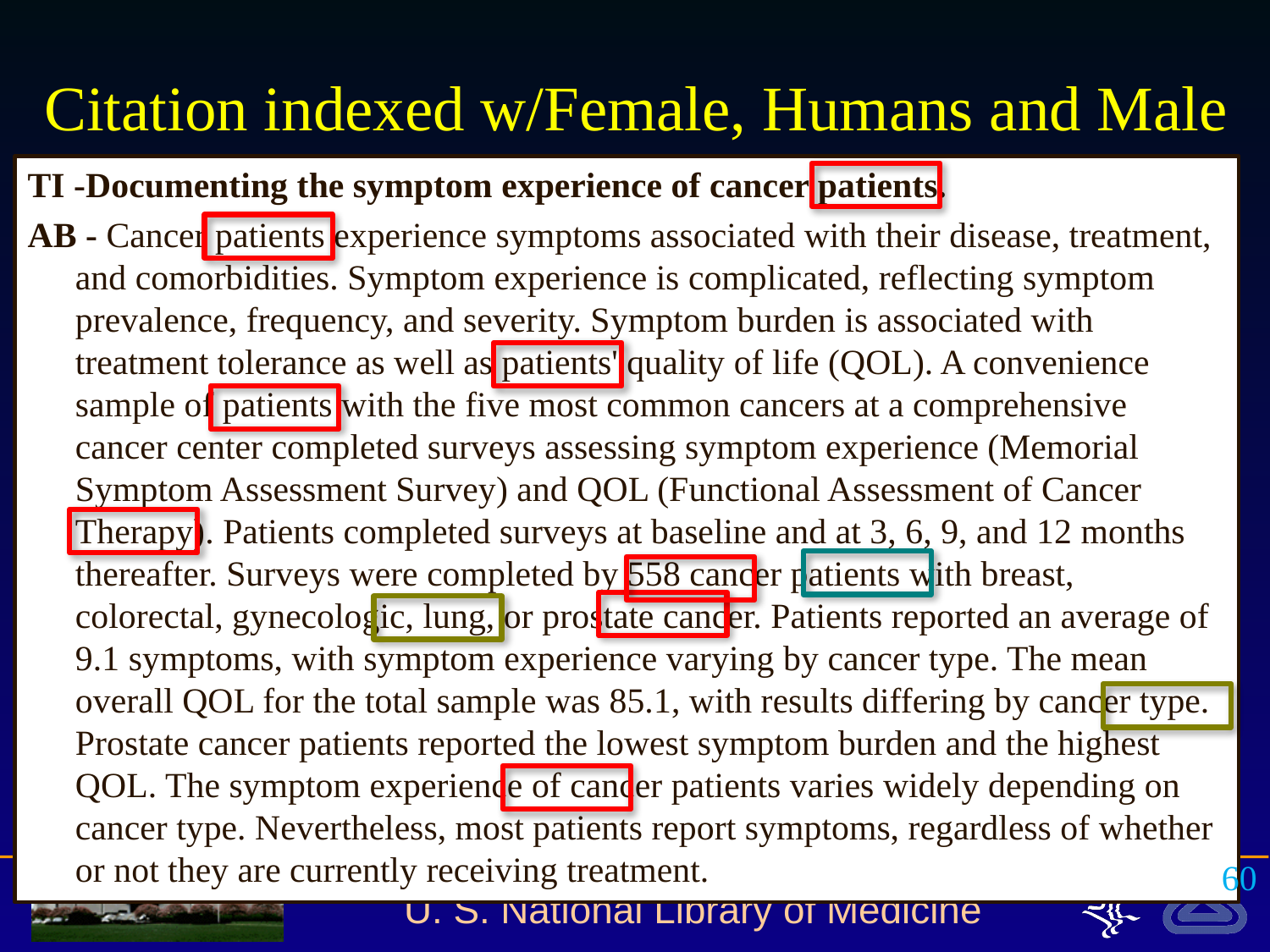

# Citation indexed w/Female, Humans and Male
TI -Documenting the symptom experience of cancer patients.
AB - Cancer patients experience symptoms associated with their disease, treatment, and comorbidities. Symptom experience is complicated, reflecting symptom prevalence, frequency, and severity. Symptom burden is associated with treatment tolerance as well as patients' quality of life (QOL). A convenience sample of patients with the five most common cancers at a comprehensive cancer center completed surveys assessing symptom experience (Memorial Symptom Assessment Survey) and QOL (Functional Assessment of Cancer Therapy). Patients completed surveys at baseline and at 3, 6, 9, and 12 months thereafter. Surveys were completed by 558 cancer patients with breast, colorectal, gynecologic, lung, or prostate cancer. Patients reported an average of 9.1 symptoms, with symptom experience varying by cancer type. The mean overall QOL for the total sample was 85.1, with results differing by cancer type. Prostate cancer patients reported the lowest symptom burden and the highest QOL. The symptom experience of cancer patients varies widely depending on cancer type. Nevertheless, most patients report symptoms, regardless of whether or not they are currently receiving treatment.

60